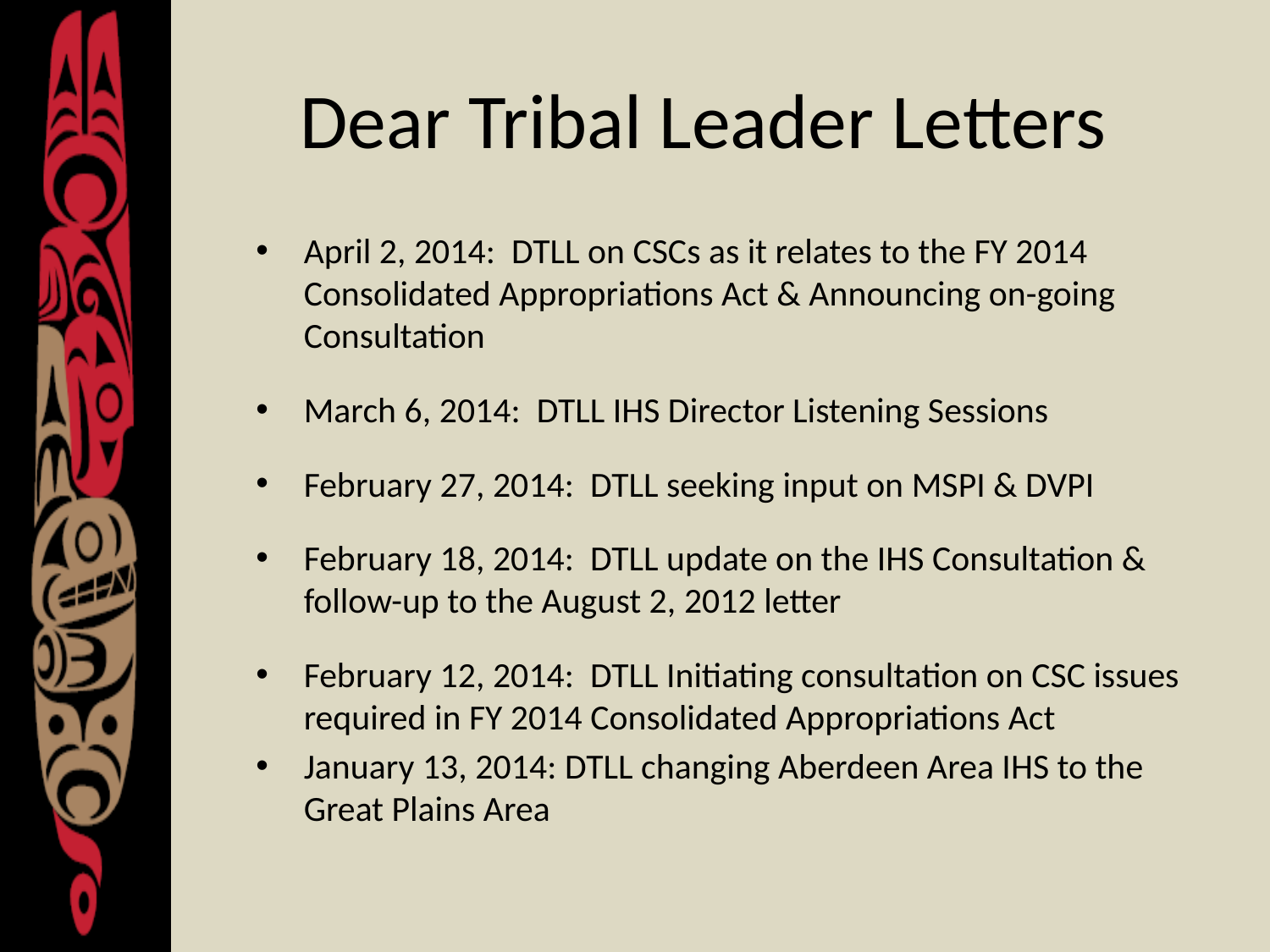

# Dear Tribal Leader Letters
April 2, 2014:  DTLL on CSCs as it relates to the FY 2014 Consolidated Appropriations Act & Announcing on-going Consultation
March 6, 2014:  DTLL IHS Director Listening Sessions
February 27, 2014:  DTLL seeking input on MSPI & DVPI
February 18, 2014:  DTLL update on the IHS Consultation & follow-up to the August 2, 2012 letter
February 12, 2014:  DTLL Initiating consultation on CSC issues required in FY 2014 Consolidated Appropriations Act
January 13, 2014: DTLL changing Aberdeen Area IHS to the Great Plains Area